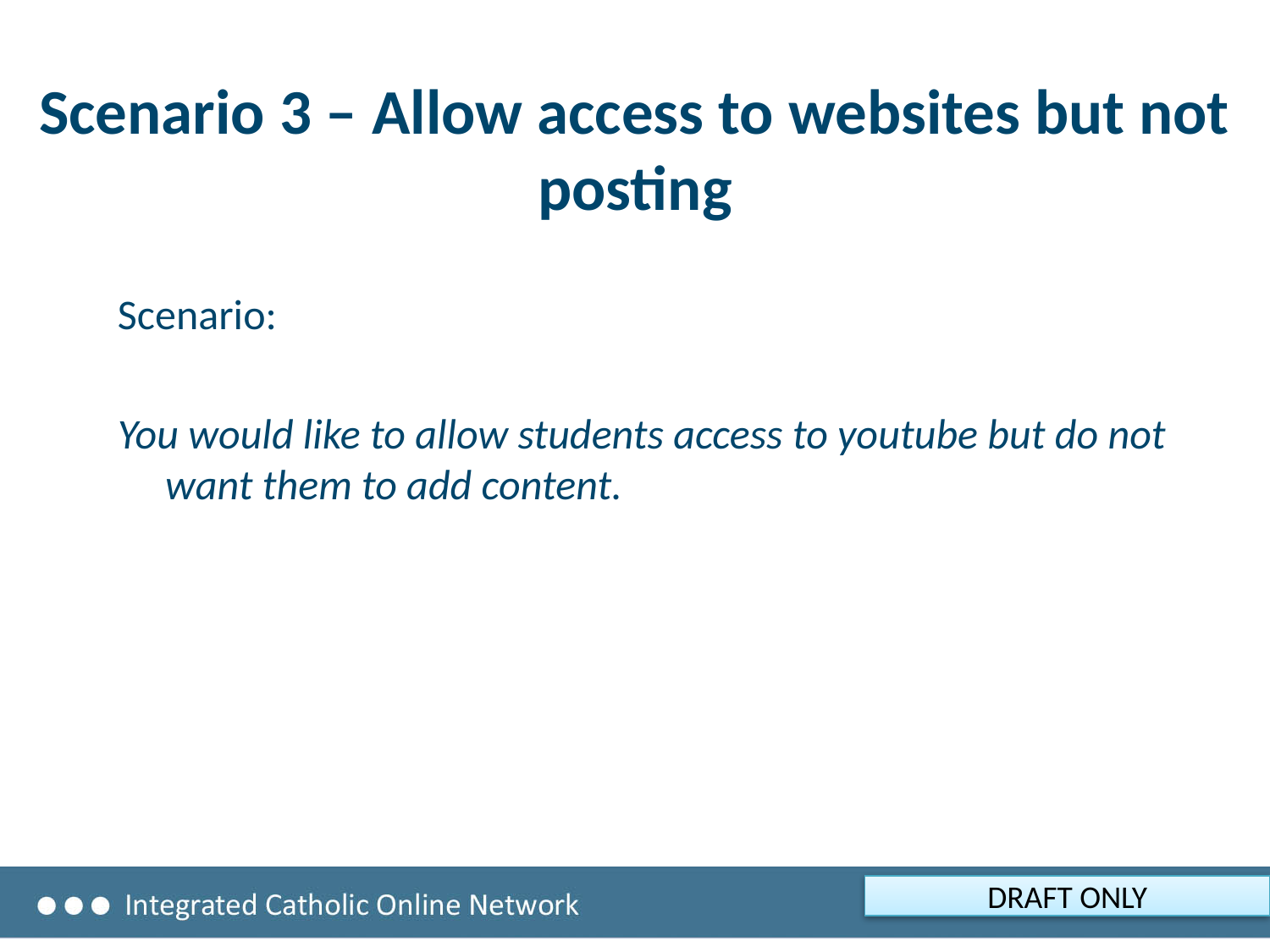

# Scenario 3 – Allow access to websites but not posting

Scenario:

You would like to allow students access to youtube but do not want them to add content.
DRAFT ONLY